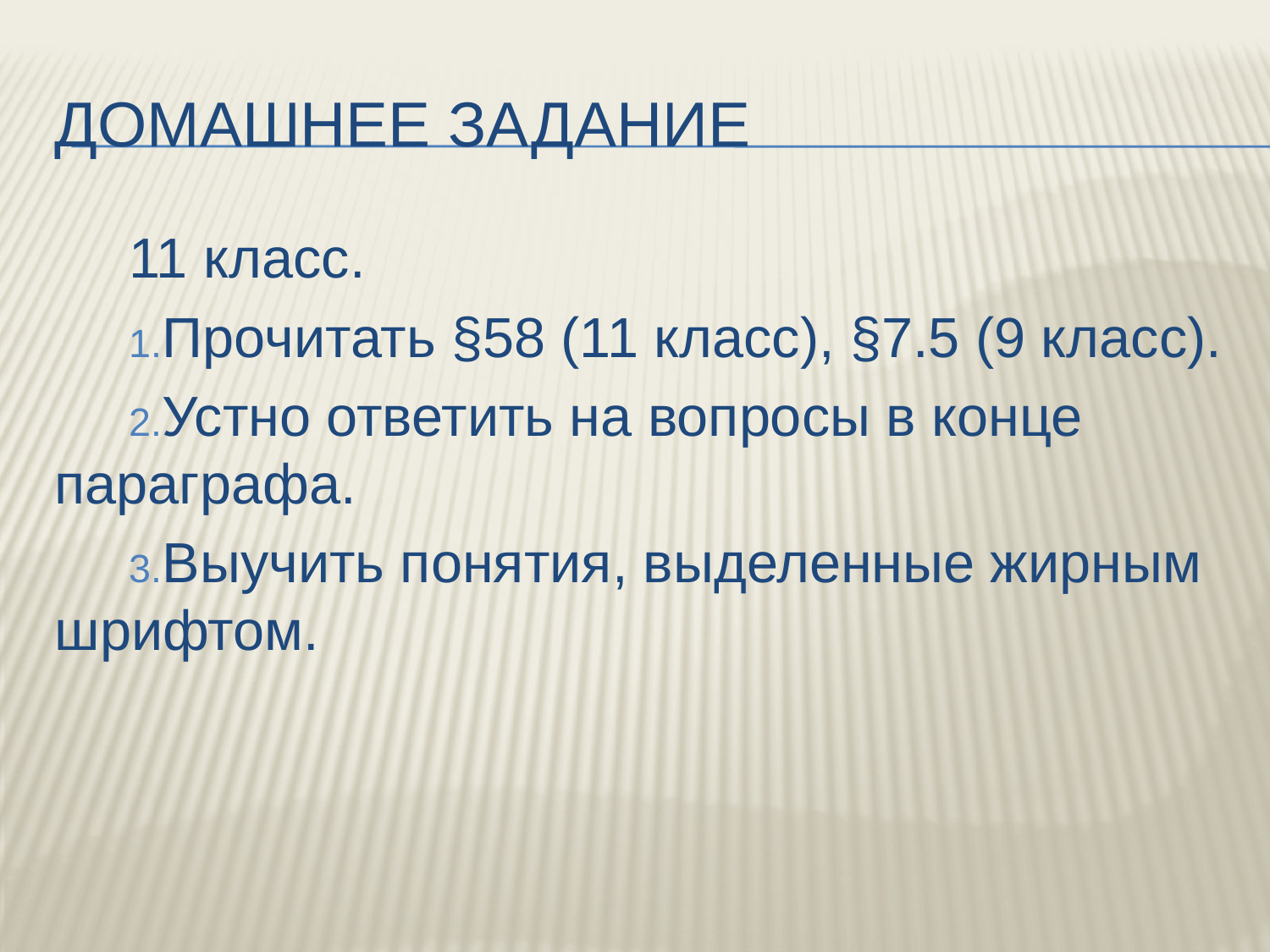

# Домашнее задание
11 класс.
Прочитать §58 (11 класс), §7.5 (9 класс).
Устно ответить на вопросы в конце параграфа.
Выучить понятия, выделенные жирным шрифтом.